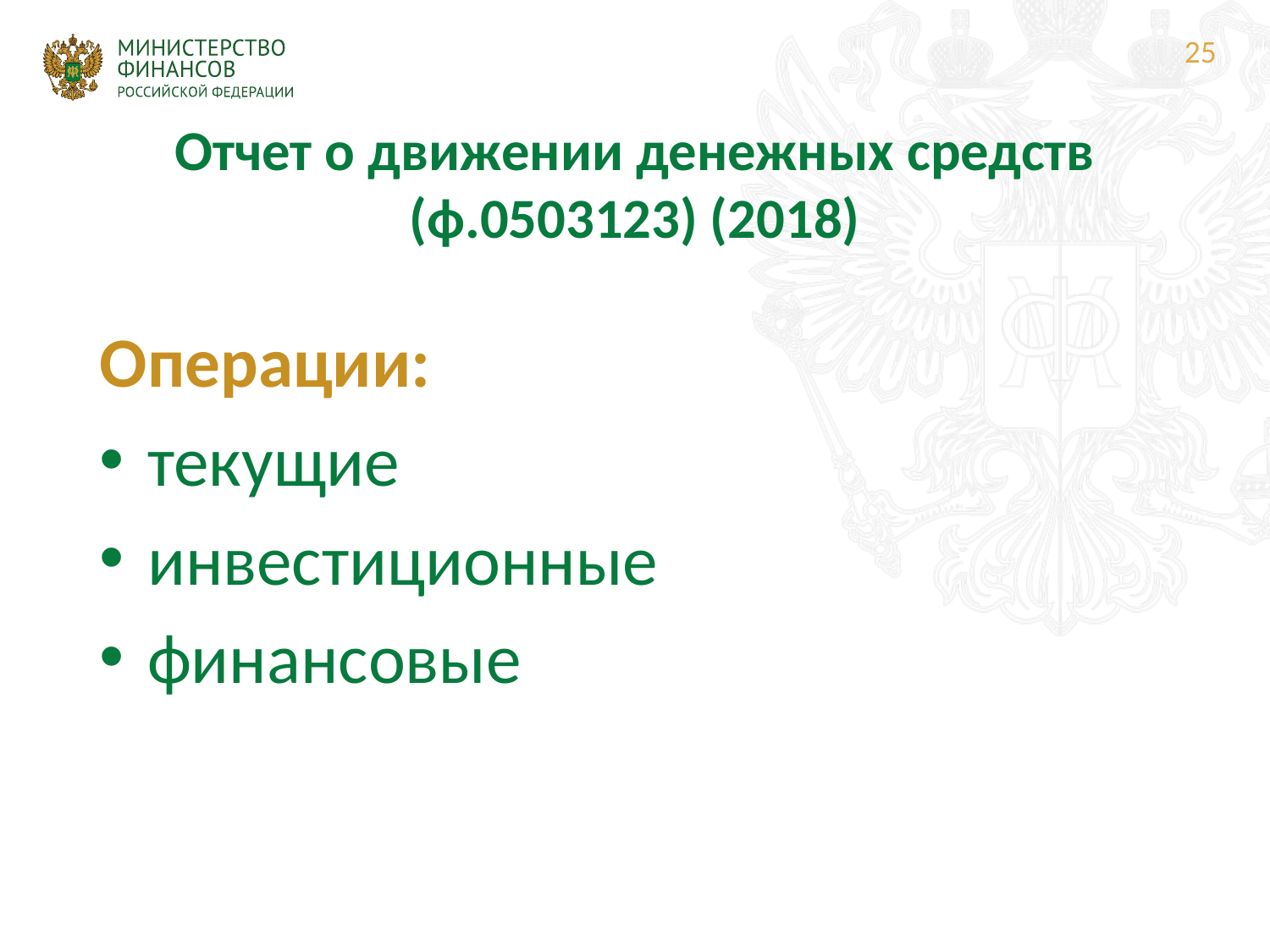

25
# Отчет о движении денежных средств (ф.0503123) (2018)
Операции:
текущие
инвестиционные
финансовые